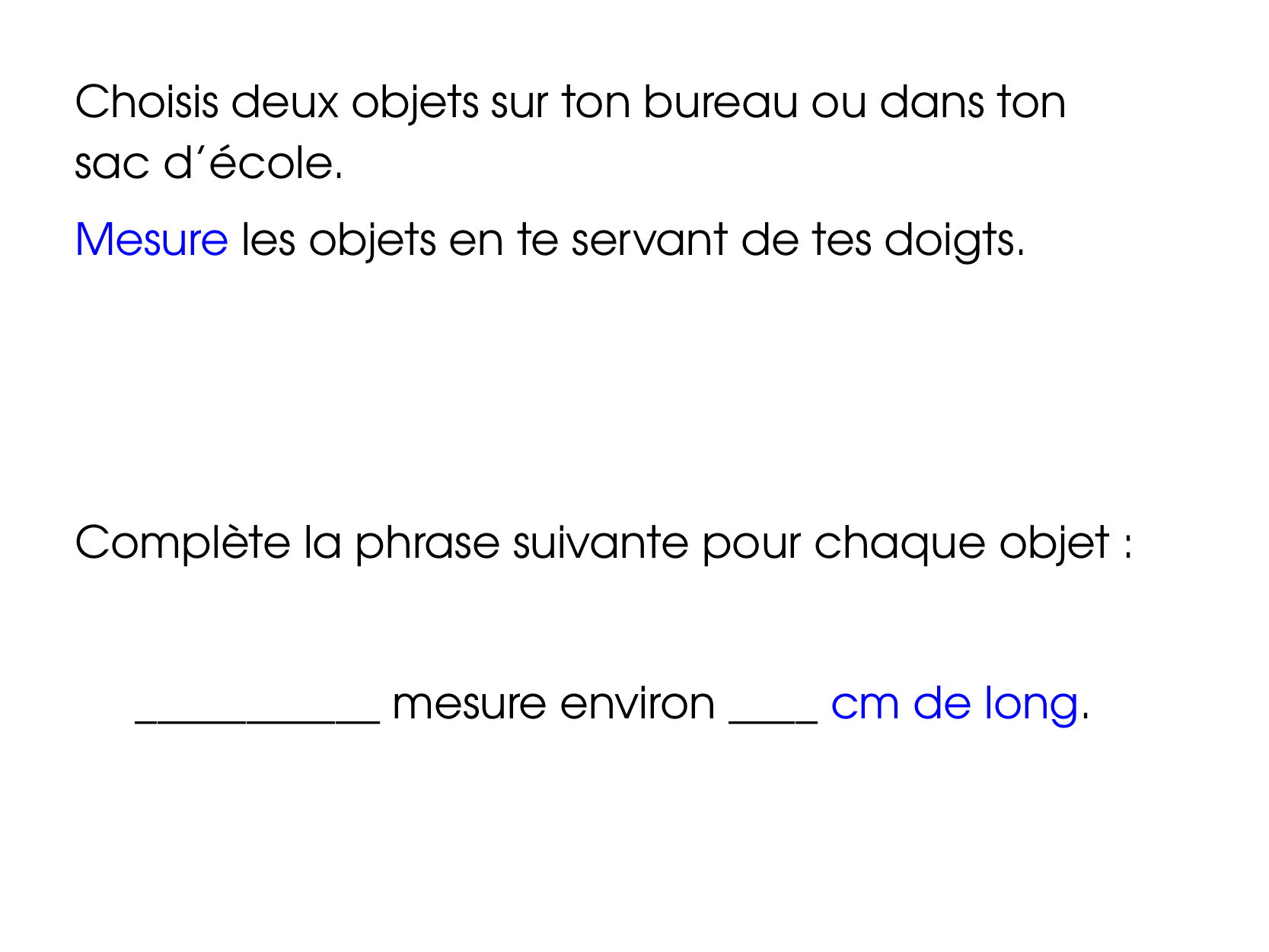

Choisis deux objets sur ton bureau ou dans ton
sac d’école.
Mesure les objets en te servant de tes doigts.
Complète la phrase suivante pour chaque objet :
___________ mesure environ ____ cm de long.